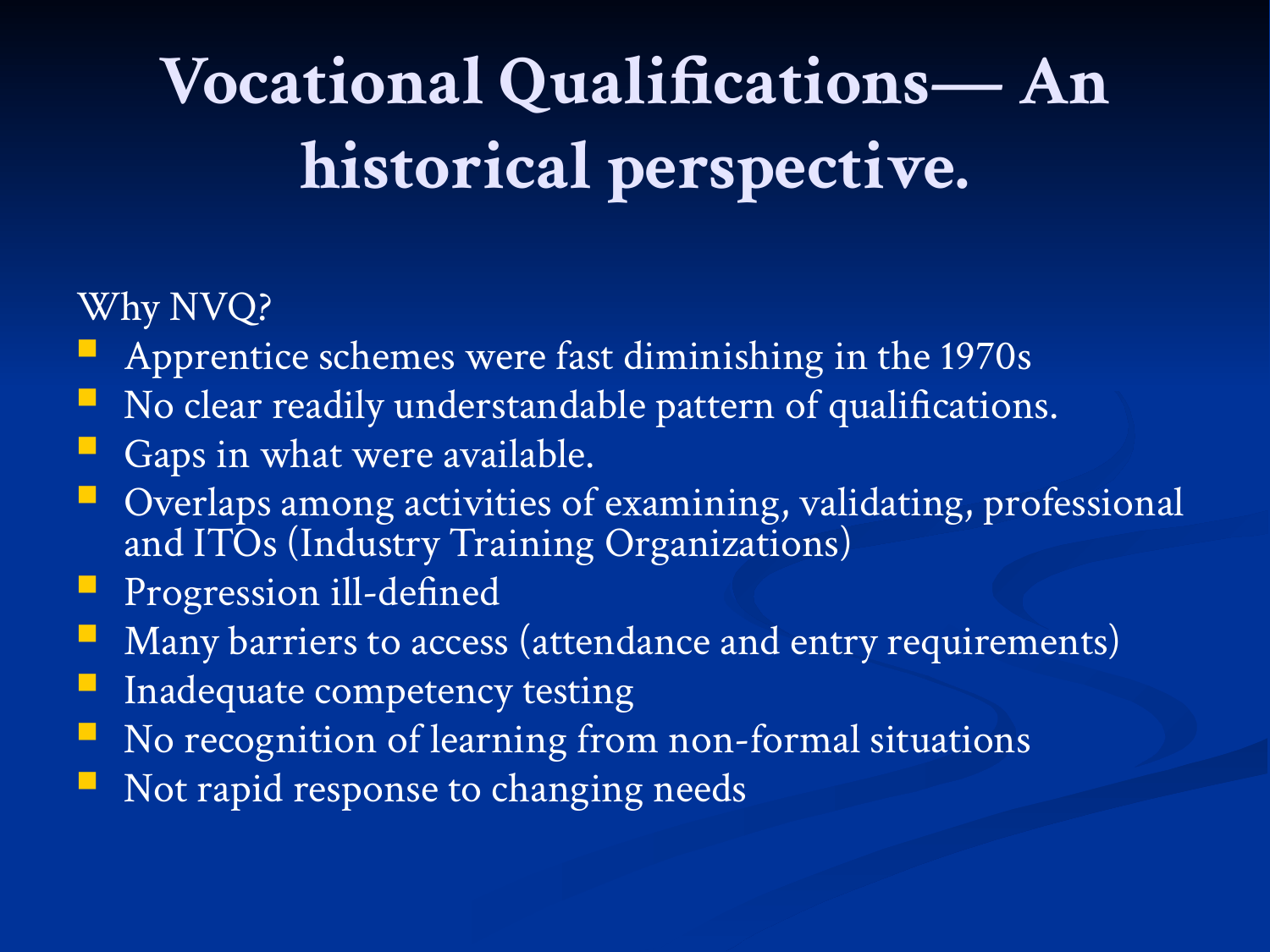

# Vocational Qualifications— An historical perspective.

Why NVQ?
Apprentice schemes were fast diminishing in the 1970s
No clear readily understandable pattern of qualifications.
Gaps in what were available.
Overlaps among activities of examining, validating, professional and ITOs (Industry Training Organizations)
Progression ill-defined
Many barriers to access (attendance and entry requirements)
Inadequate competency testing
No recognition of learning from non-formal situations
Not rapid response to changing needs